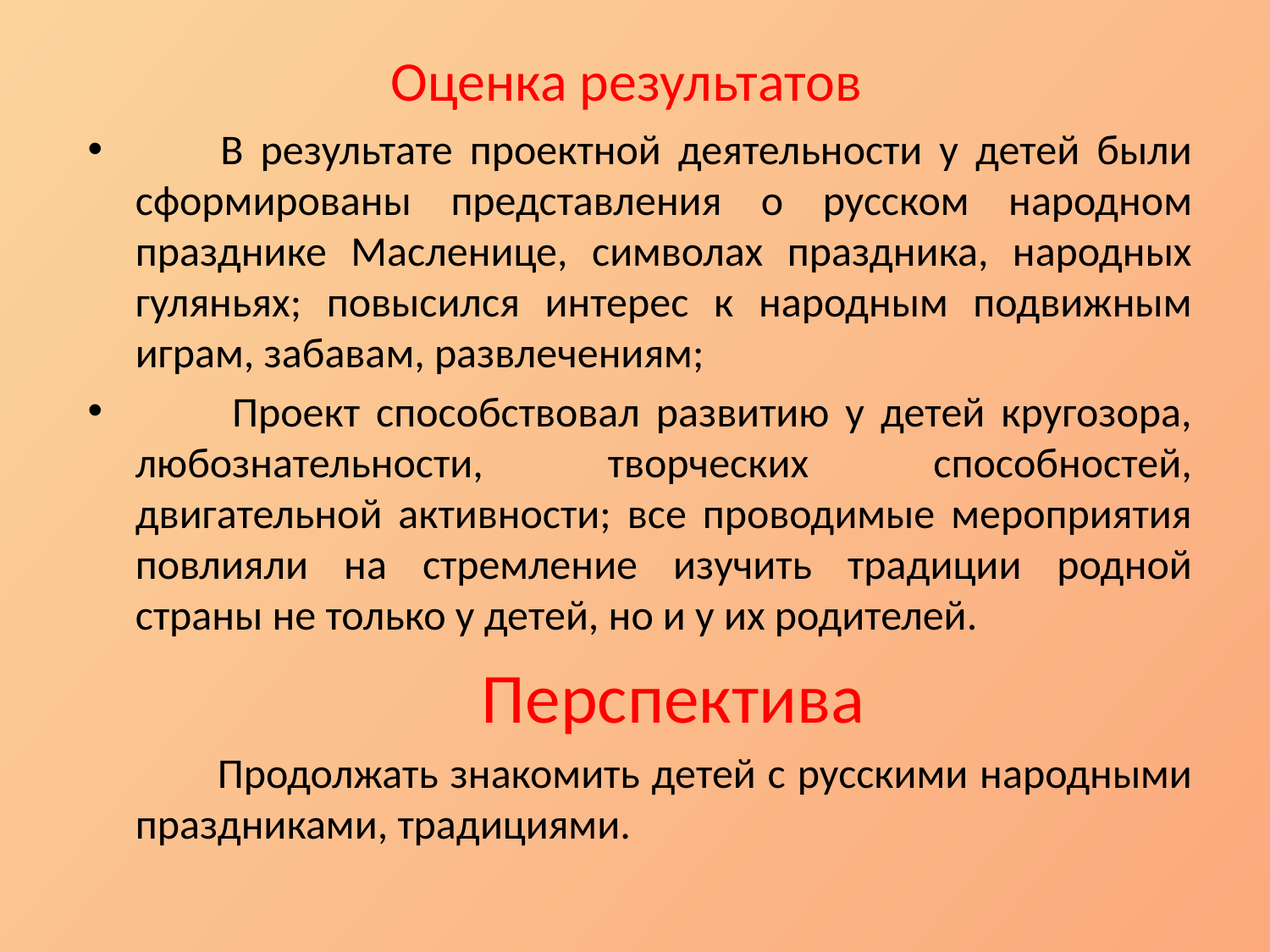

# Оценка результатов
     В результате проектной деятельности у детей были сформированы представления о русском народном празднике Масленице, символах праздника, народных гуляньях; повысился интерес к народным подвижным играм, забавам, развлечениям;
      Проект способствовал развитию у детей кругозора, любознательности, творческих способностей, двигательной активности; все проводимые мероприятия повлияли на стремление изучить традиции родной страны не только у детей, но и у их родителей.
        Перспектива
           Продолжать знакомить детей с русскими народными праздниками, традициями.